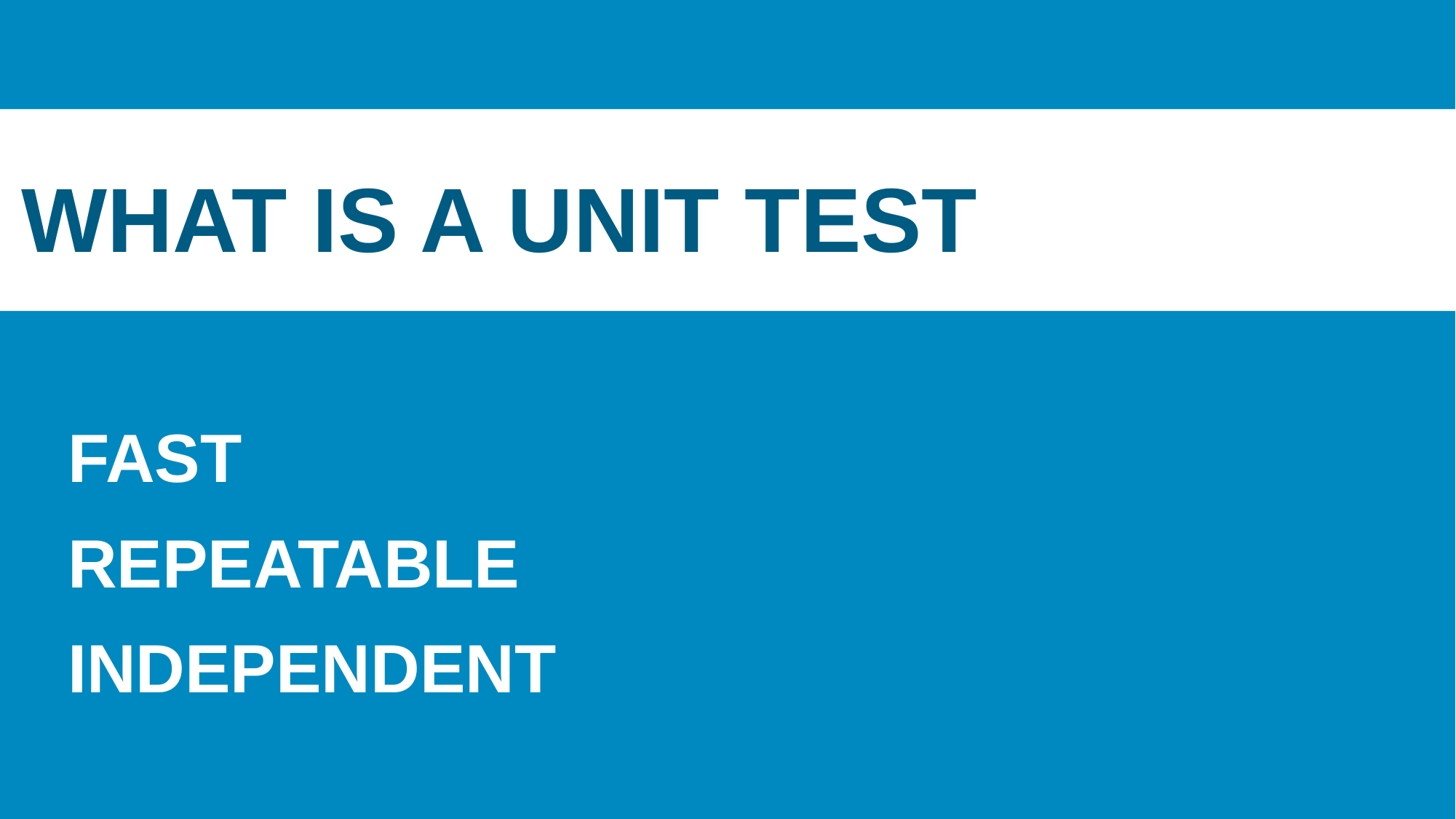

# WHAT IS A UNIT TEST
FAST
REPEATABLE
INDEPENDENT